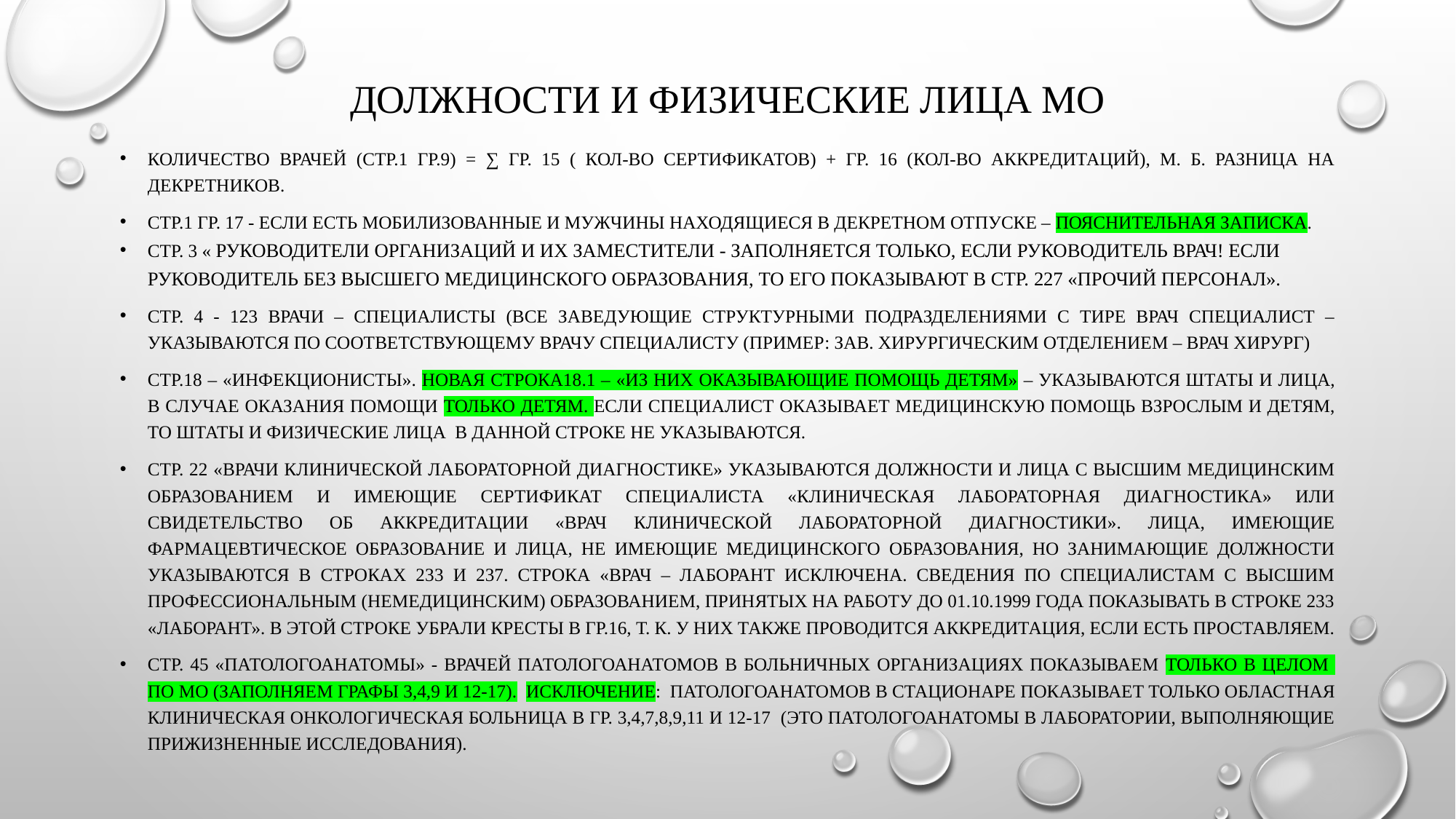

# Должности и физические лица МО
Количество врачей (стр.1 гр.9) = ∑ гр. 15 ( кол-во сертификатов) + гр. 16 (кол-во аккредитаций), м. б. разница на декретников.
Стр.1 гр. 17 - если есть мобилизованные и мужчины находящиеся в декретном отпуске – пояснительная записка.
Стр. 3 « руководители организаций и их заместители - заполняется только, если руководитель врач! Если руководитель без высшего медицинского образования, то его показывают в стр. 227 «Прочий персонал».
Стр. 4 - 123 врачи – специалисты (все заведующие структурными подразделениями с тире врач специалист – указываются по соответствующему врачу специалисту (пример: зав. хирургическим отделением – врач хирург)
СТР.18 – «инфекционисты». Новая строка18.1 – «из них оказывающие помощь детям» – указываются штаты и лица, в случае оказания помощи только детям. Если специалист оказывает медицинскую помощь взрослым и детям, то штаты и физические лица  в данной строке не указываются.
Стр. 22 «врачи клинической лабораторной диагностике» указываются должности и лица с высшим медицинским образованием и имеющие сертификат специалиста «Клиническая лабораторная диагностика» или свидетельство об аккредитации «Врач клинической лабораторной диагностики». Лица, имеющие фармацевтическое образование и лица, не имеющие медицинского образования, но занимающие должности указываются в строках 233 и 237. Строка «врач – лаборант исключена. Сведения по специалистам с высшим профессиональным (немедицинским) образованием, принятых на работу до 01.10.1999 года показывать в строке 233 «лаборант». В этой строке убрали кресты в гр.16, т. к. у них также проводится аккредитация, если есть проставляем.
Стр. 45 «Патологоанатомы» - врачей патологоанатомов в больничных организациях показываем только в целом  по МО (Заполняем графы 3,4,9 и 12-17).  Исключение:  Патологоанатомов в стационаре показывает только Областная клиническая онкологическая больница в гр. 3,4,7,8,9,11 и 12-17  (Это патологоанатомы в лаборатории, выполняющие прижизненные исследования).